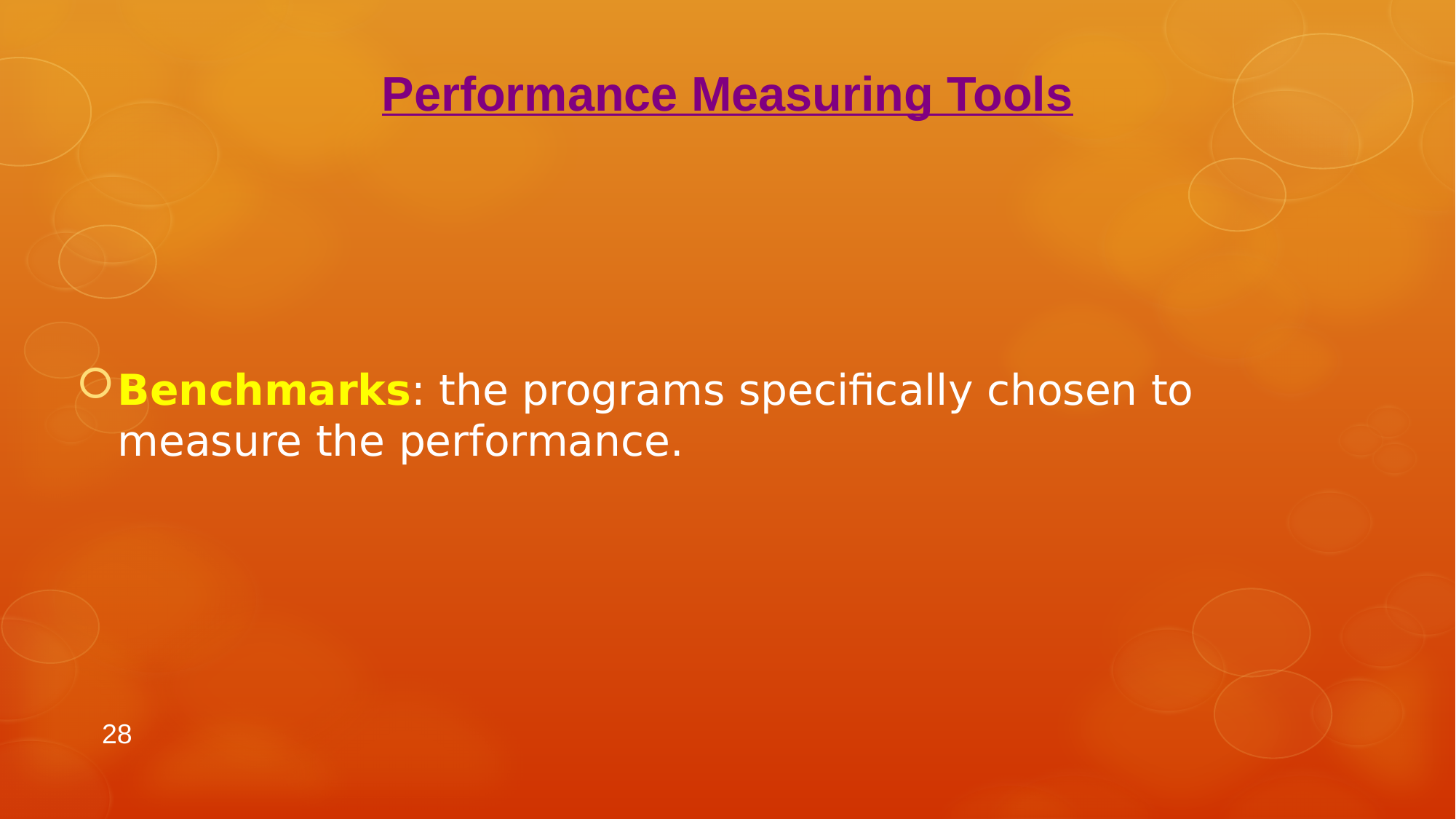

Performance Measuring Tools
Benchmarks: the programs specifically chosen to measure the performance.

28